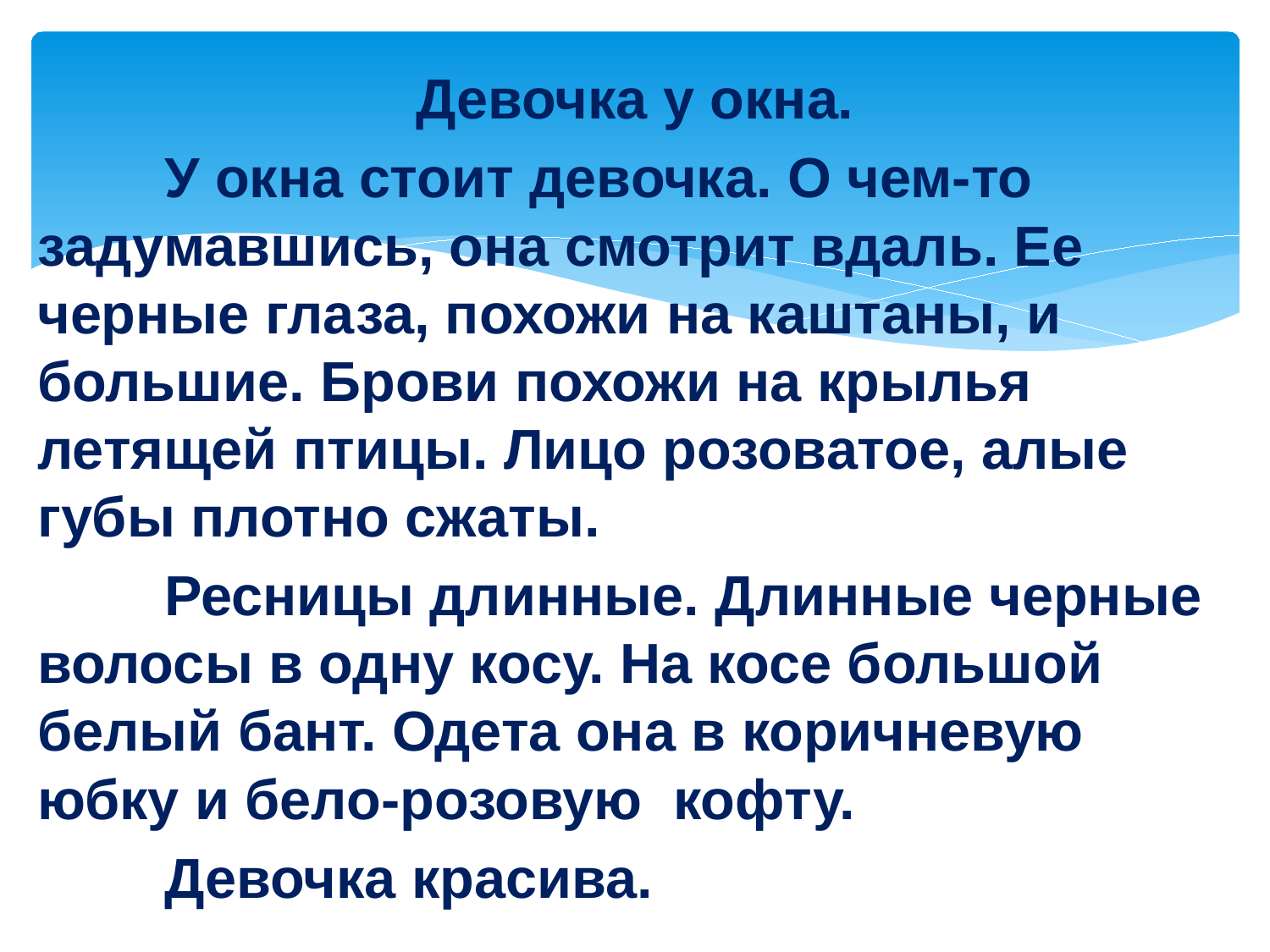

#
Девочка у окна.
	У окна стоит девочка. О чем-то задумавшись, она смотрит вдаль. Ее черные глаза, похожи на каштаны, и большие. Брови похожи на крылья летящей птицы. Лицо розоватое, алые губы плотно сжаты.
	Ресницы длинные. Длинные черные волосы в одну косу. На косе большой белый бант. Одета она в коричневую юбку и бело-розовую  кофту.
	Девочка красива.